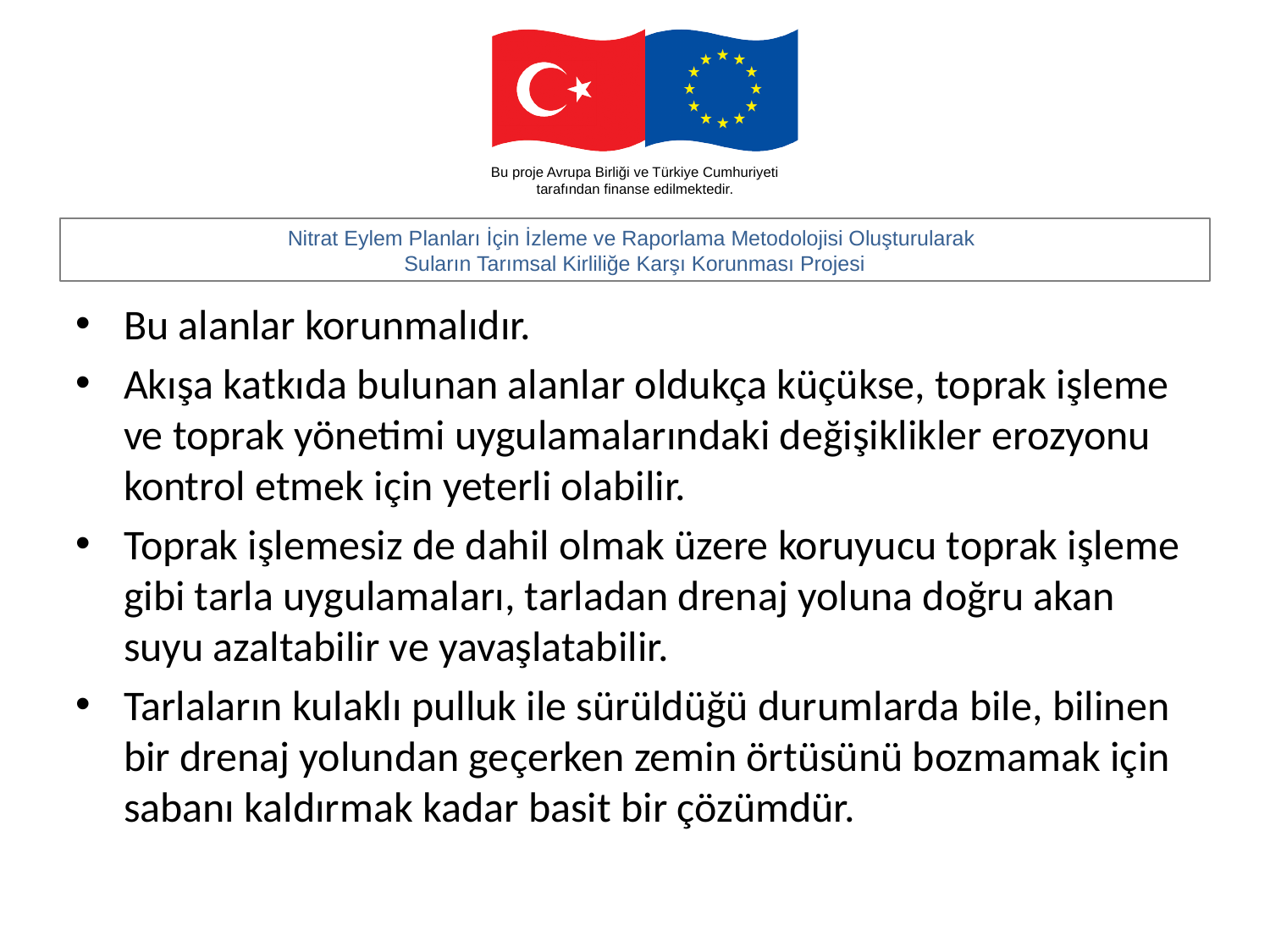

#
Bu alanlar korunmalıdır.
Akışa katkıda bulunan alanlar oldukça küçükse, toprak işleme ve toprak yönetimi uygulamalarındaki değişiklikler erozyonu kontrol etmek için yeterli olabilir.
Toprak işlemesiz de dahil olmak üzere koruyucu toprak işleme gibi tarla uygulamaları, tarladan drenaj yoluna doğru akan suyu azaltabilir ve yavaşlatabilir.
Tarlaların kulaklı pulluk ile sürüldüğü durumlarda bile, bilinen bir drenaj yolundan geçerken zemin örtüsünü bozmamak için sabanı kaldırmak kadar basit bir çözümdür.